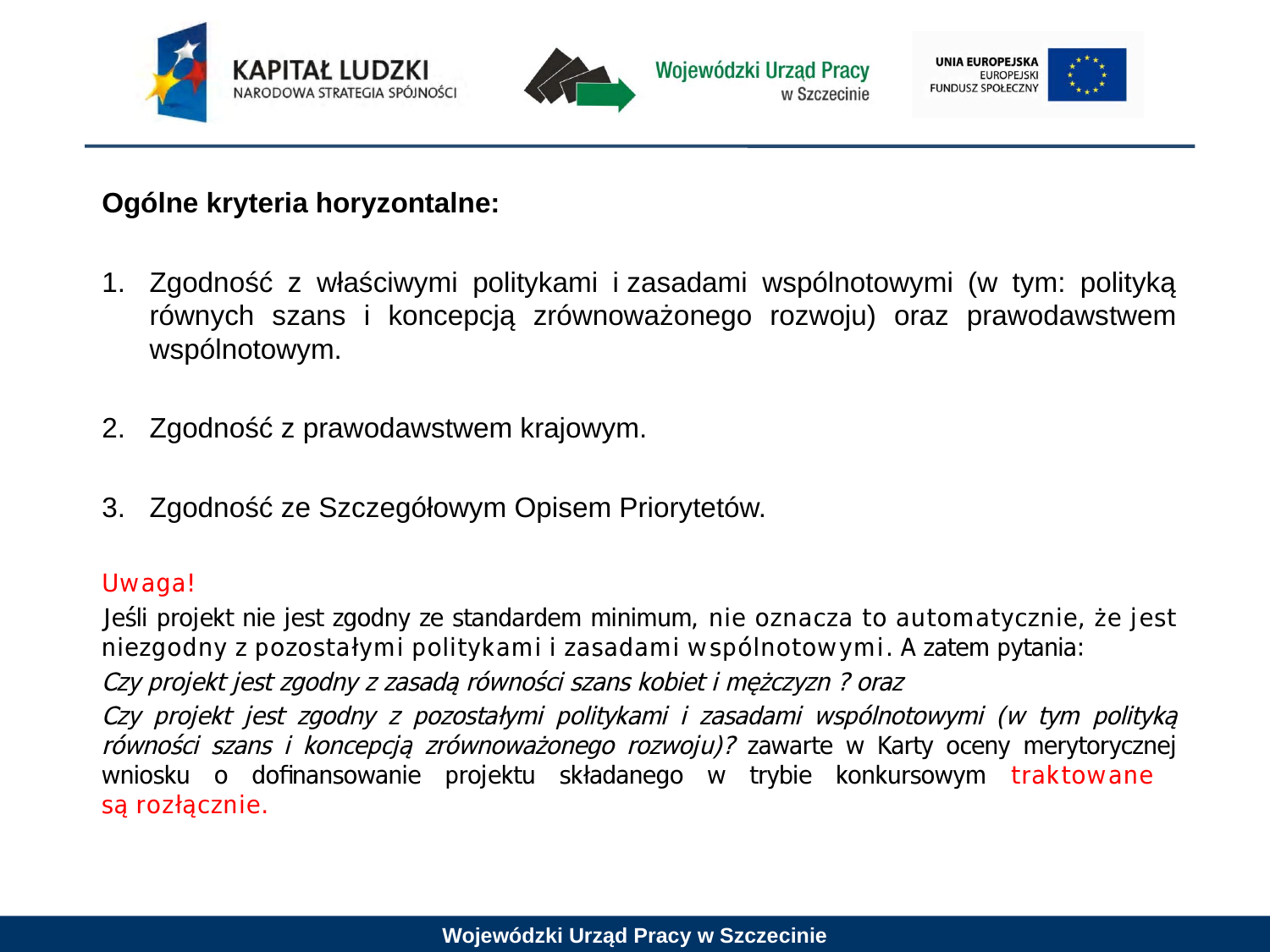

Ogólne kryteria horyzontalne:

Zgodność z właściwymi politykami i zasadami wspólnotowymi (w tym: polityką równych szans i koncepcją zrównoważonego rozwoju) oraz prawodawstwem wspólnotowym.

Zgodność z prawodawstwem krajowym.

Zgodność ze Szczegółowym Opisem Priorytetów.

Uwaga!
Jeśli projekt nie jest zgodny ze standardem minimum, nie oznacza to automatycznie, że jest niezgodny z pozostałymi politykami i zasadami wspólnotowymi. A zatem pytania:
Czy projekt jest zgodny z zasadą równości szans kobiet i mężczyzn ? oraz
Czy projekt jest zgodny z pozostałymi politykami i zasadami wspólnotowymi (w tym polityką równości szans i koncepcją zrównoważonego rozwoju)? zawarte w Karty oceny merytorycznej wniosku o dofinansowanie projektu składanego w trybie konkursowym traktowane
są rozłącznie.